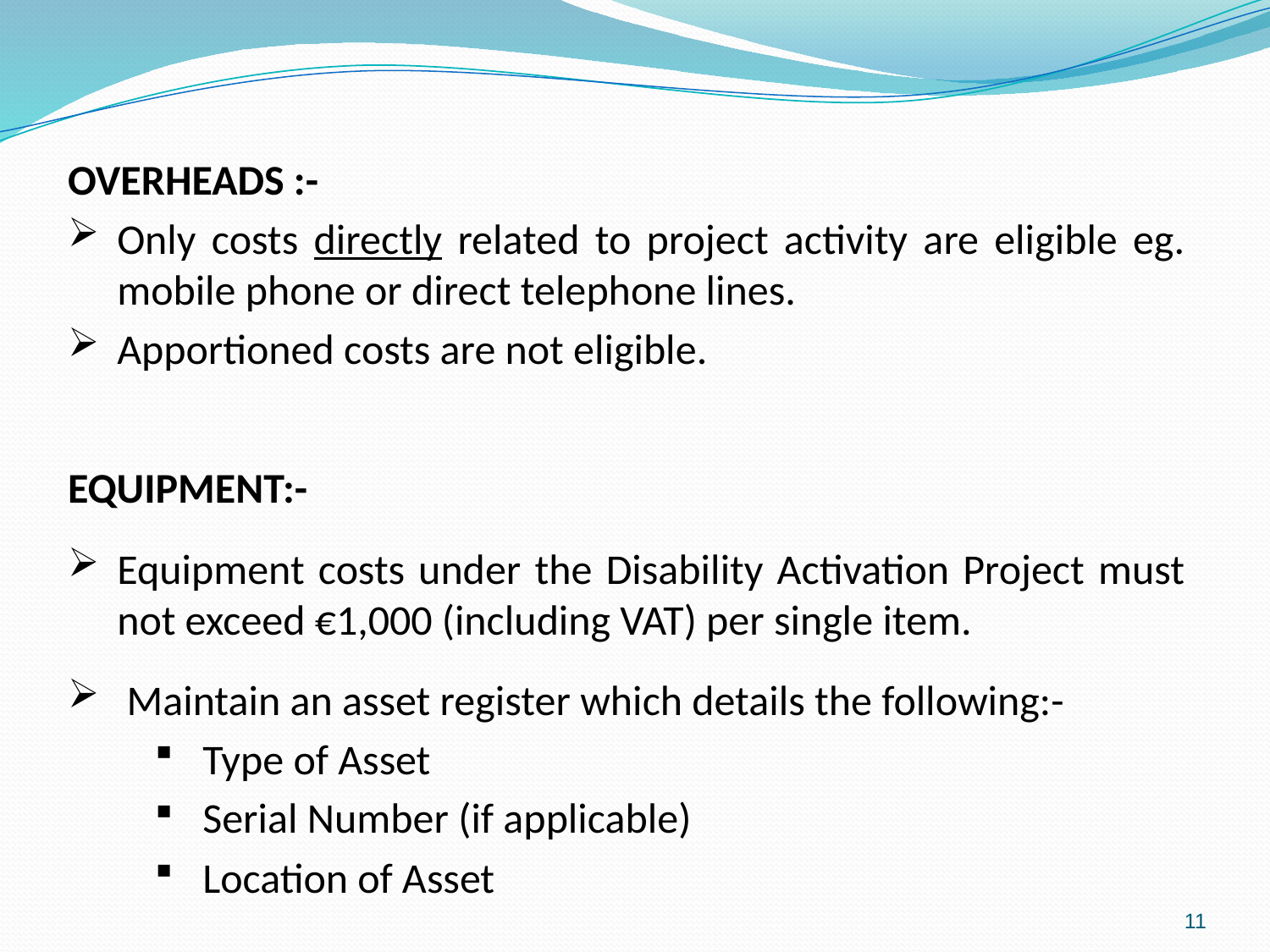

#
OVERHEADS :-
Only costs directly related to project activity are eligible eg. mobile phone or direct telephone lines.
Apportioned costs are not eligible.

EQUIPMENT:-
Equipment costs under the Disability Activation Project must not exceed €1,000 (including VAT) per single item.
 Maintain an asset register which details the following:-
Type of Asset
Serial Number (if applicable)
Location of Asset

11